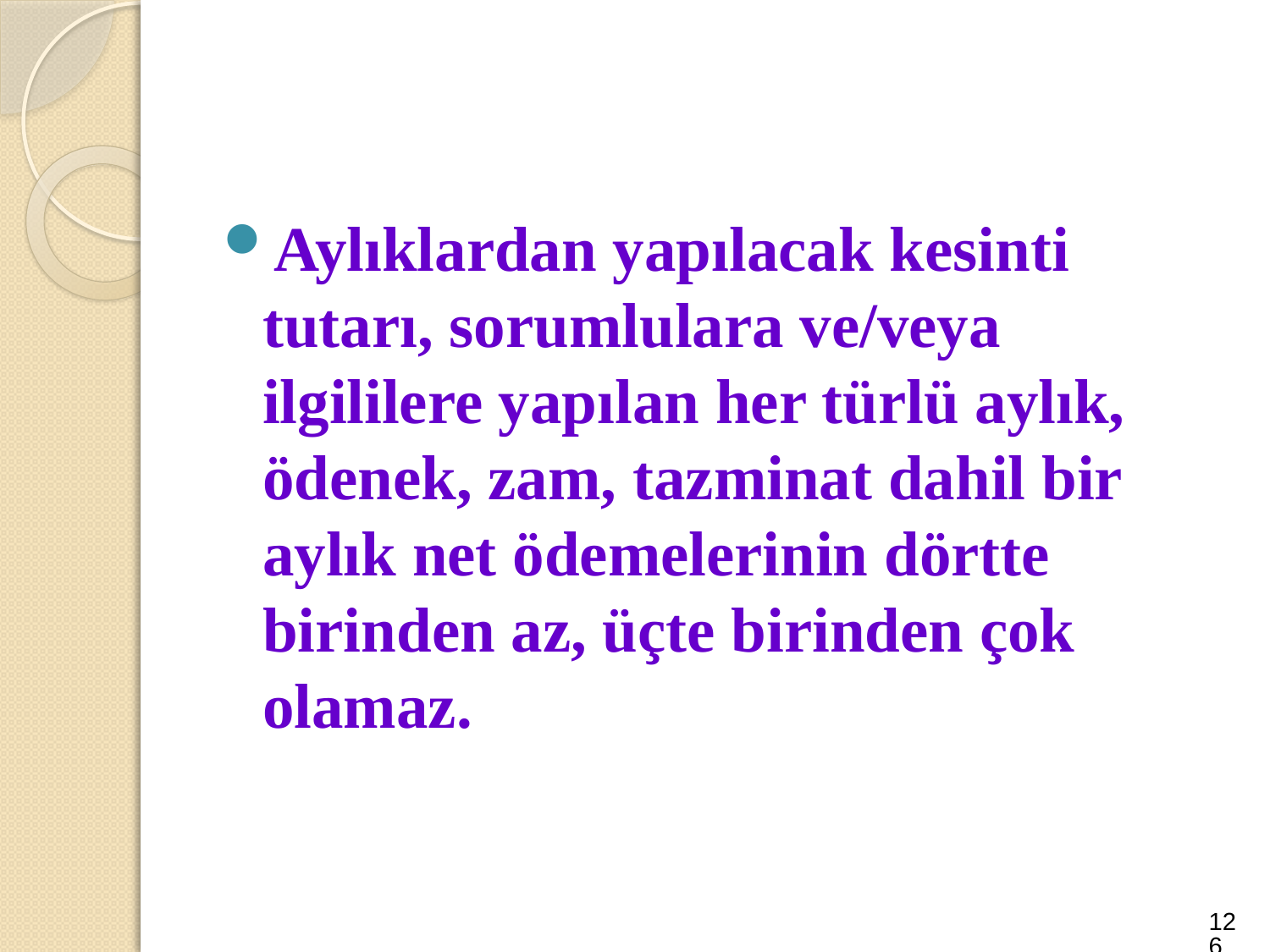

#
Aylıklardan yapılacak kesinti tutarı, sorumlulara ve/veya ilgililere yapılan her türlü aylık, ödenek, zam, tazminat dahil bir aylık net ödemelerinin dörtte birinden az, üçte birinden çok olamaz.

126